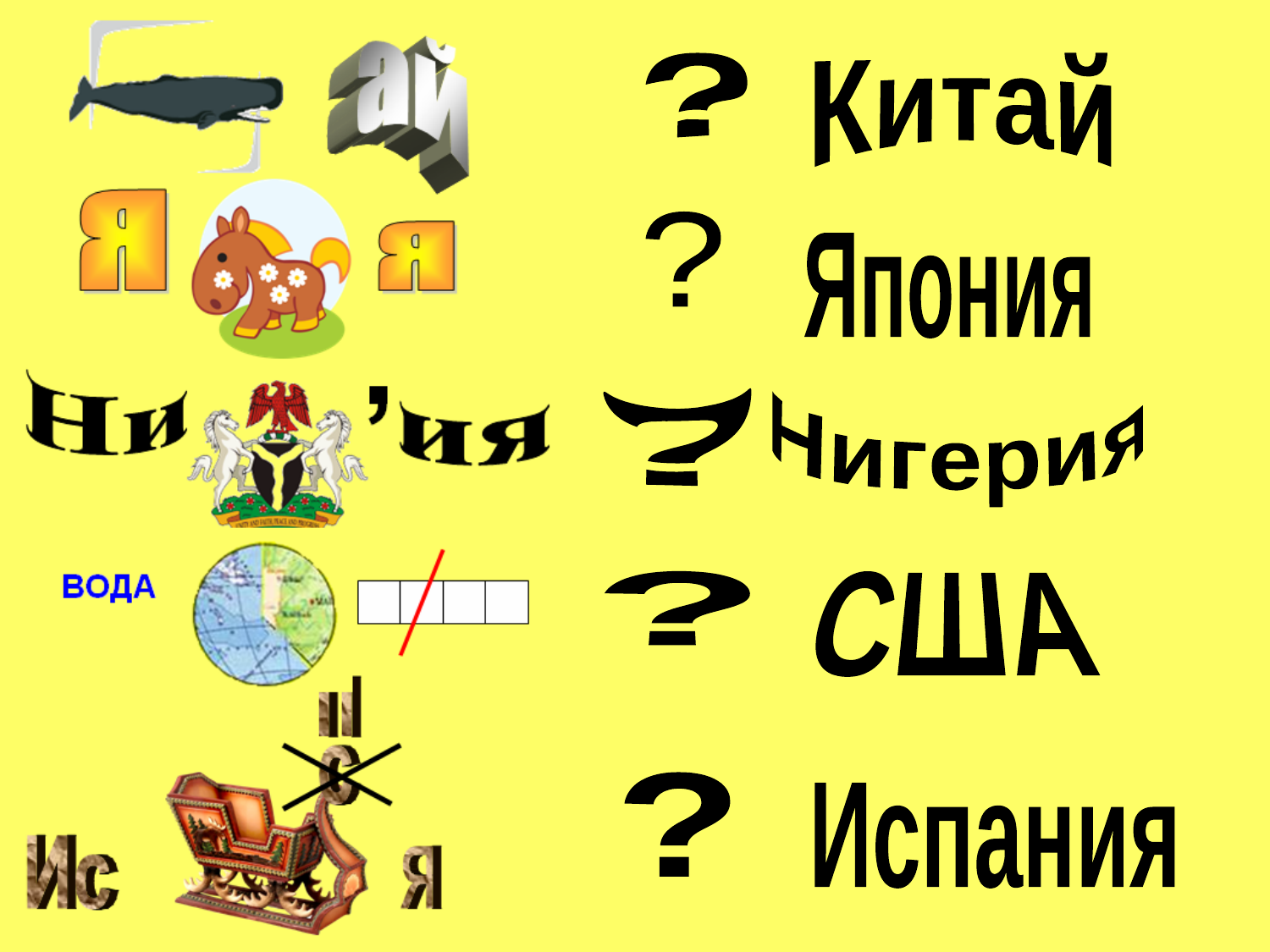

?
Китай
?
Япония
?
Нигерия
?
США
?
Испания